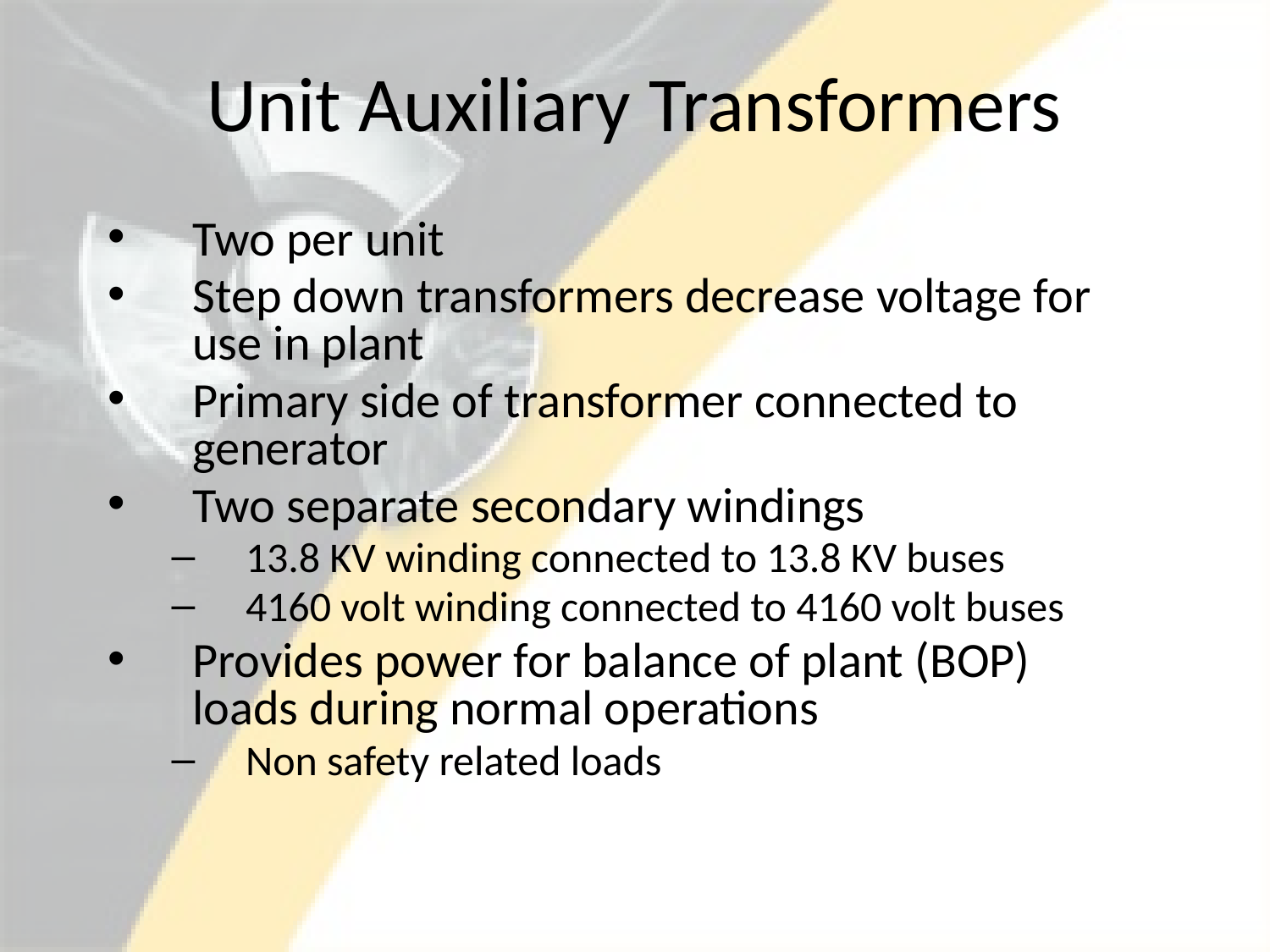

# Unit Auxiliary Transformers
Two per unit
Step down transformers decrease voltage for use in plant
Primary side of transformer connected to generator
Two separate secondary windings
13.8 KV winding connected to 13.8 KV buses
4160 volt winding connected to 4160 volt buses
Provides power for balance of plant (BOP) loads during normal operations
Non safety related loads